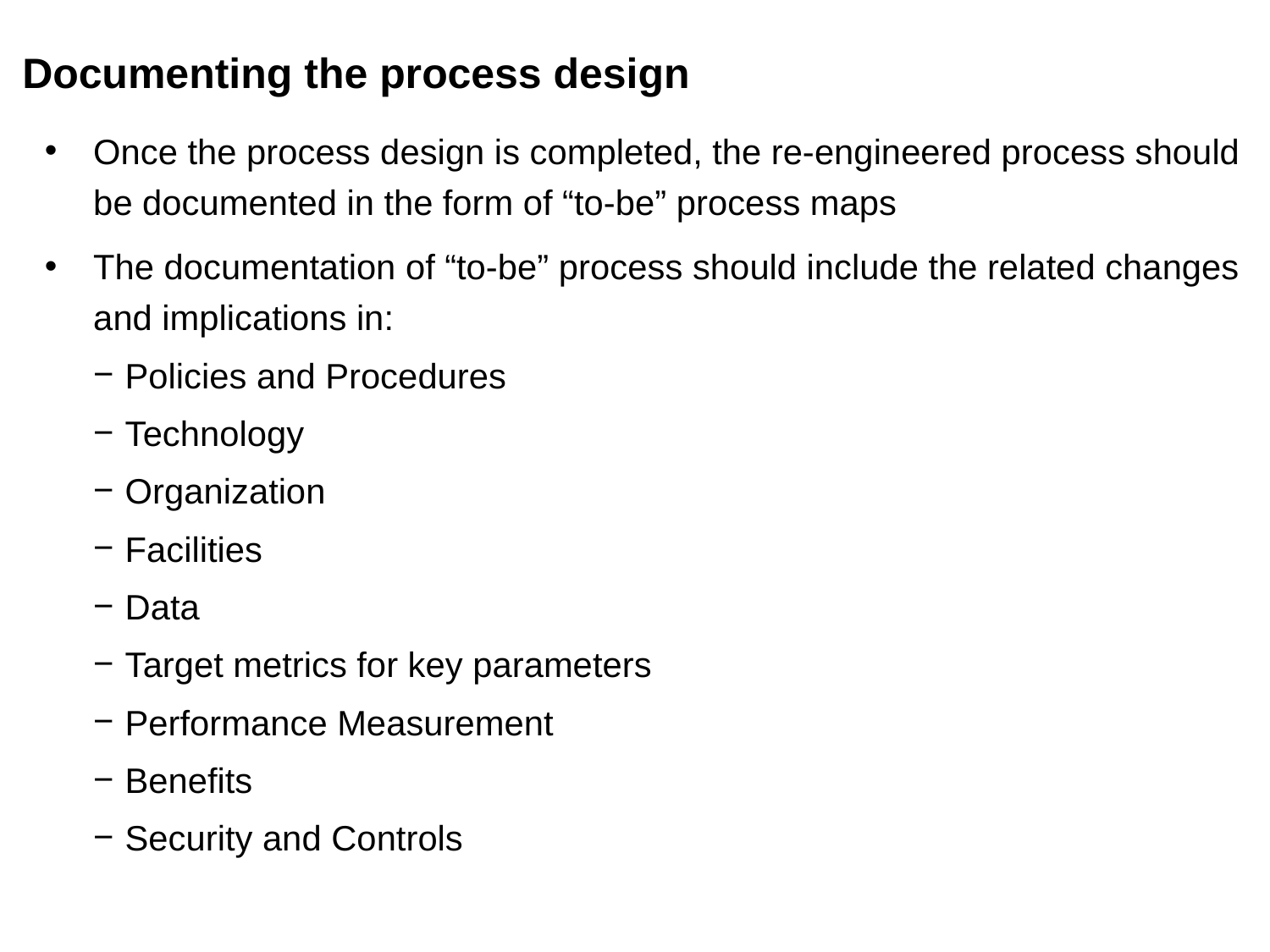

# Documenting the process design
Once the process design is completed, the re-engineered process should be documented in the form of “to-be” process maps
The documentation of “to-be” process should include the related changes and implications in:
Policies and Procedures
Technology
Organization
Facilities
Data
Target metrics for key parameters
Performance Measurement
Benefits
Security and Controls